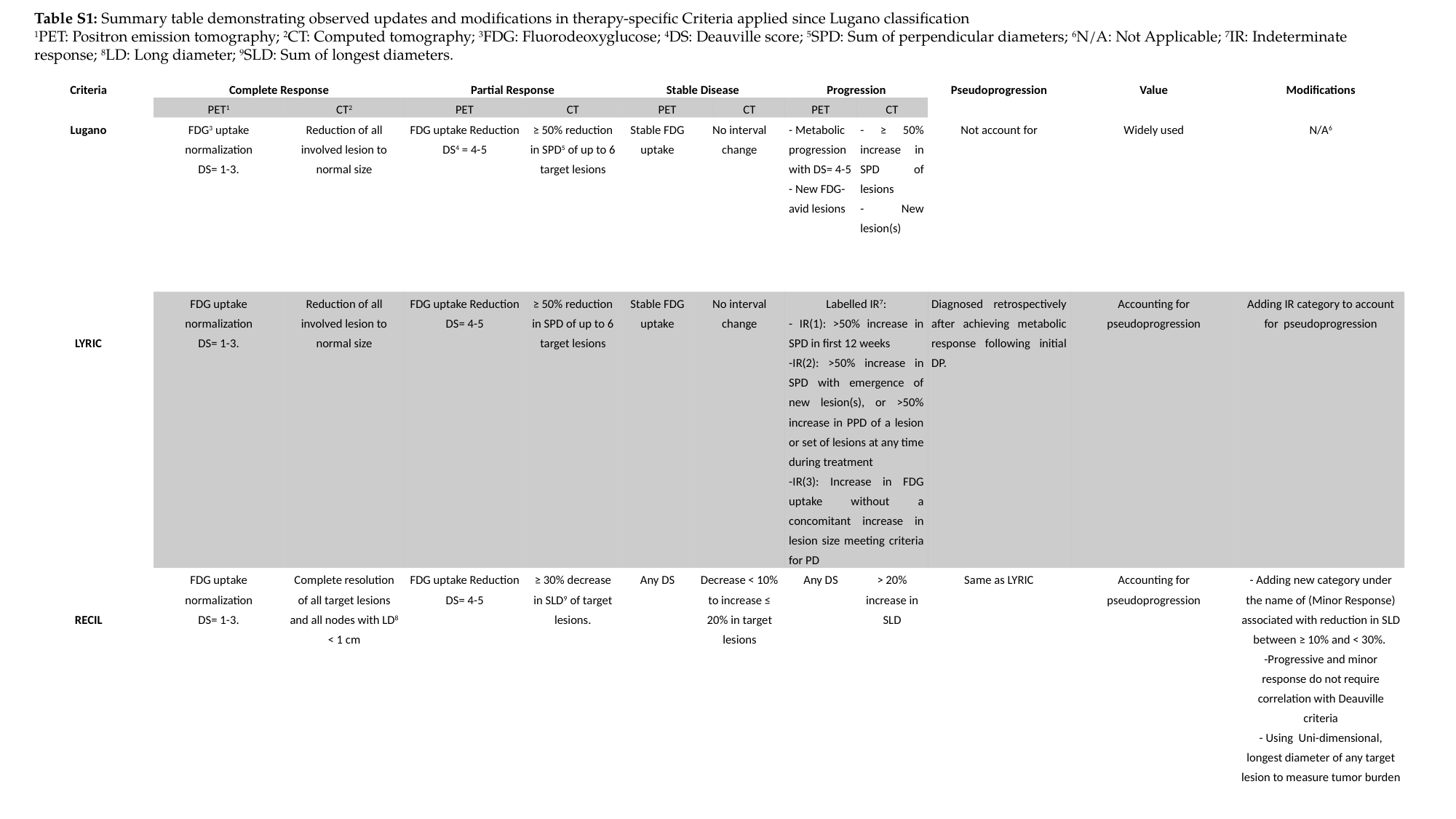

Table S1: Summary table demonstrating observed updates and modifications in therapy-specific Criteria applied since Lugano classification
1PET: Positron emission tomography; 2CT: Computed tomography; 3FDG: Fluorodeoxyglucose; 4DS: Deauville score; 5SPD: Sum of perpendicular diameters; 6N/A: Not Applicable; 7IR: Indeterminate response; 8LD: Long diameter; 9SLD: Sum of longest diameters.

| Criteria | Complete Response |  | Partial Response |  | Stable Disease |  |  | Progression |  | Pseudoprogression | Value | Modifications |
| --- | --- | --- | --- | --- | --- | --- | --- | --- | --- | --- | --- | --- |
|  | PET1 | CT2 | PET | CT | PET |  | CT | PET | CT |  |  |  |
| Lugano | FDG3 uptake normalization DS= 1-3. | ­Reduction of all involved lesion to normal size | FDG uptake Reduction DS4 = 4-5 | ≥ 50% reduction in SPD5 of up to 6 target lesions | Stable FDG uptake | No interval change |  | - Metabolic progression with DS= 4-5 - New FDG-avid lesions | - ≥ 50% increase in SPD of lesions - New lesion(s) | Not account for | Widely used | N/A6 |
| LYRIC | FDG uptake normalization DS= 1-3. | ­Reduction of all involved lesion to normal size | FDG uptake Reduction DS= 4-5 | ≥ 50% reduction in SPD of up to 6 target lesions | Stable FDG uptake | No interval change |  | Labelled IR7: - IR(1): >50% increase in SPD in first 12 weeks -IR(2): >50% increase in SPD with emergence of new lesion(s), or >50% increase in PPD of a lesion or set of lesions at any time during treatment -IR(3): Increase in FDG uptake without a concomitant increase in lesion size meeting criteria for PD |  | Diagnosed retrospectively after achieving metabolic response following initial DP. | Accounting for pseudoprogression | Adding IR category to account for pseudoprogression |
| RECIL | FDG uptake normalization DS= 1-3. | Complete resolution of all target lesions and all nodes with LD8 < 1 cm | FDG uptake Reduction DS= 4-5 | ≥ 30% decrease in SLD9 of target lesions. | Any DS | Decrease < 10% to increase ≤ 20% in target lesions |  | Any DS | > 20% increase in SLD | Same as LYRIC | Accounting for pseudoprogression | - Adding new category under the name of (Minor Response) associated with reduction in SLD between ≥ 10% and < 30%. -Progressive and minor response do not require correlation with Deauville criteria - Using Uni-dimensional, longest diameter of any target lesion to measure tumor burden |